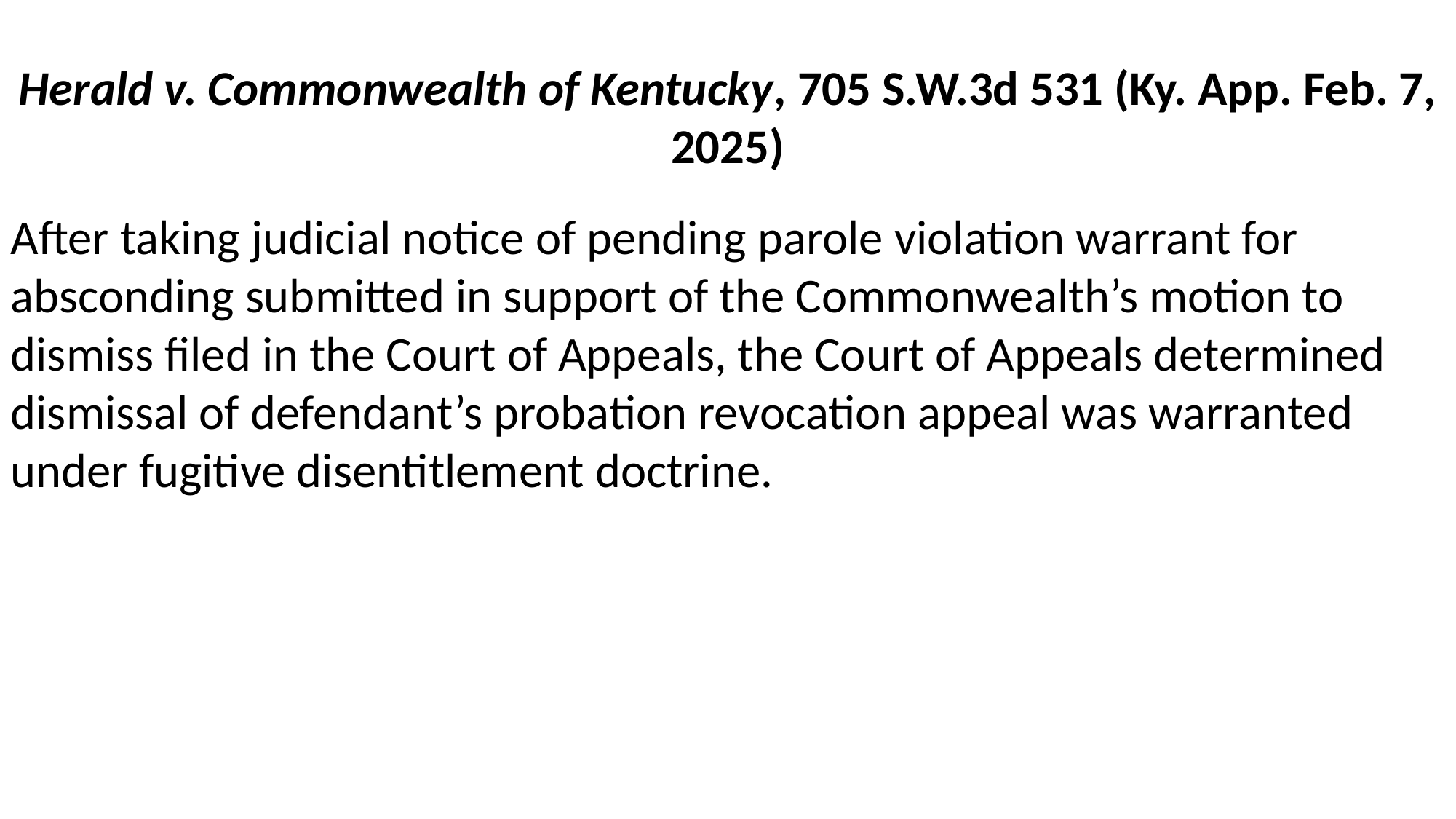

Herald v. Commonwealth of Kentucky, 705 S.W.3d 531 (Ky. App. Feb. 7, 2025)

After taking judicial notice of pending parole violation warrant for absconding submitted in support of the Commonwealth’s motion to dismiss filed in the Court of Appeals, the Court of Appeals determined dismissal of defendant’s probation revocation appeal was warranted under fugitive disentitlement doctrine.